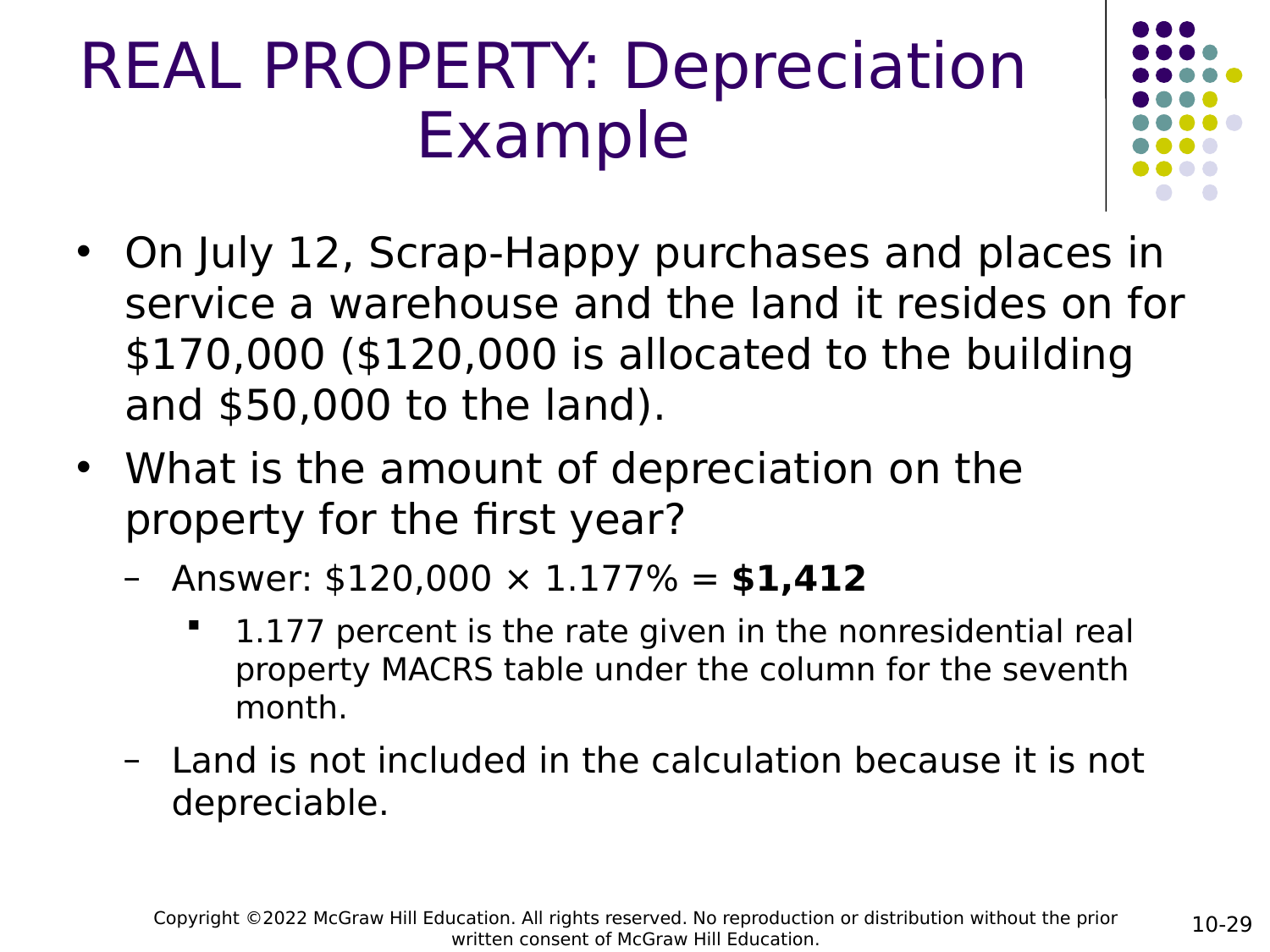

# REAL PROPERTY: Depreciation Example
On July 12, Scrap-Happy purchases and places in service a warehouse and the land it resides on for $170,000 ($120,000 is allocated to the building and $50,000 to the land).
What is the amount of depreciation on the property for the first year?
Answer: $120,000 × 1.177% = $1,412
1.177 percent is the rate given in the nonresidential real property MACRS table under the column for the seventh month.
Land is not included in the calculation because it is not depreciable.
10-29